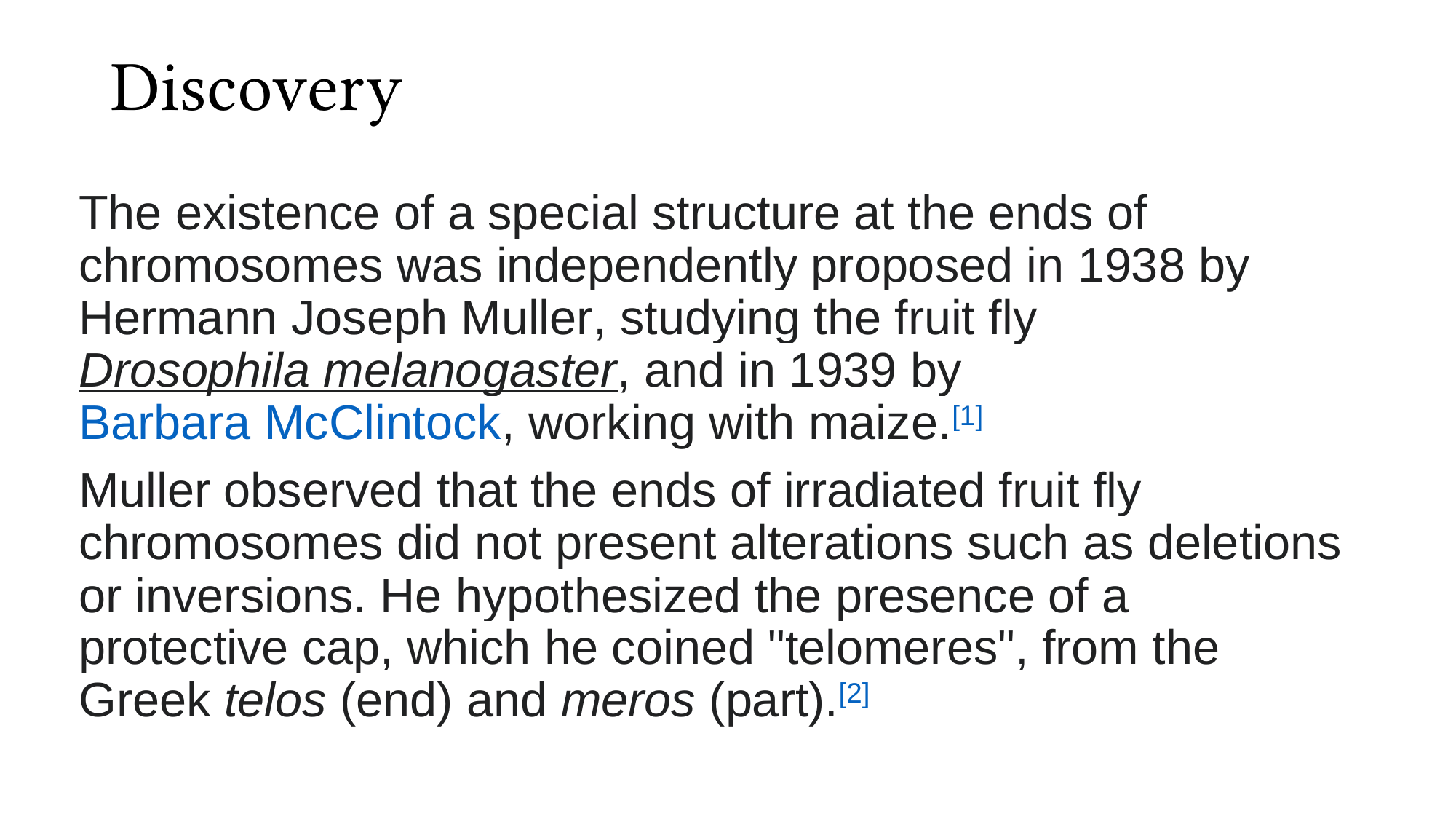

# Discovery
The existence of a special structure at the ends of chromosomes was independently proposed in 1938 by Hermann Joseph Muller, studying the fruit fly Drosophila melanogaster, and in 1939 by Barbara McClintock, working with maize.[1]
Muller observed that the ends of irradiated fruit fly chromosomes did not present alterations such as deletions or inversions. He hypothesized the presence of a protective cap, which he coined "telomeres", from the Greek telos (end) and meros (part).[2]